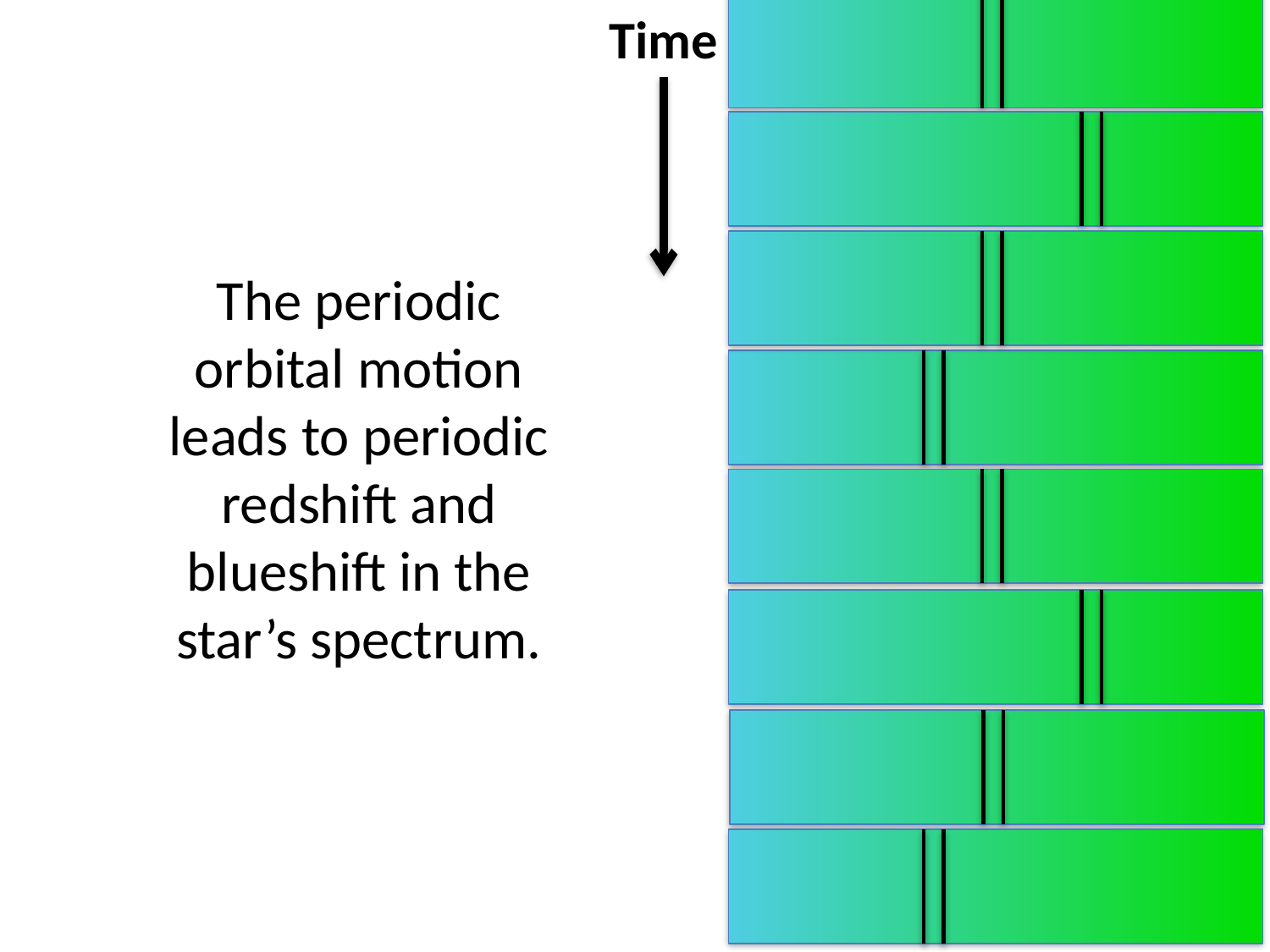

Time

The periodic orbital motion leads to periodic redshift and blueshift in the star’s spectrum.